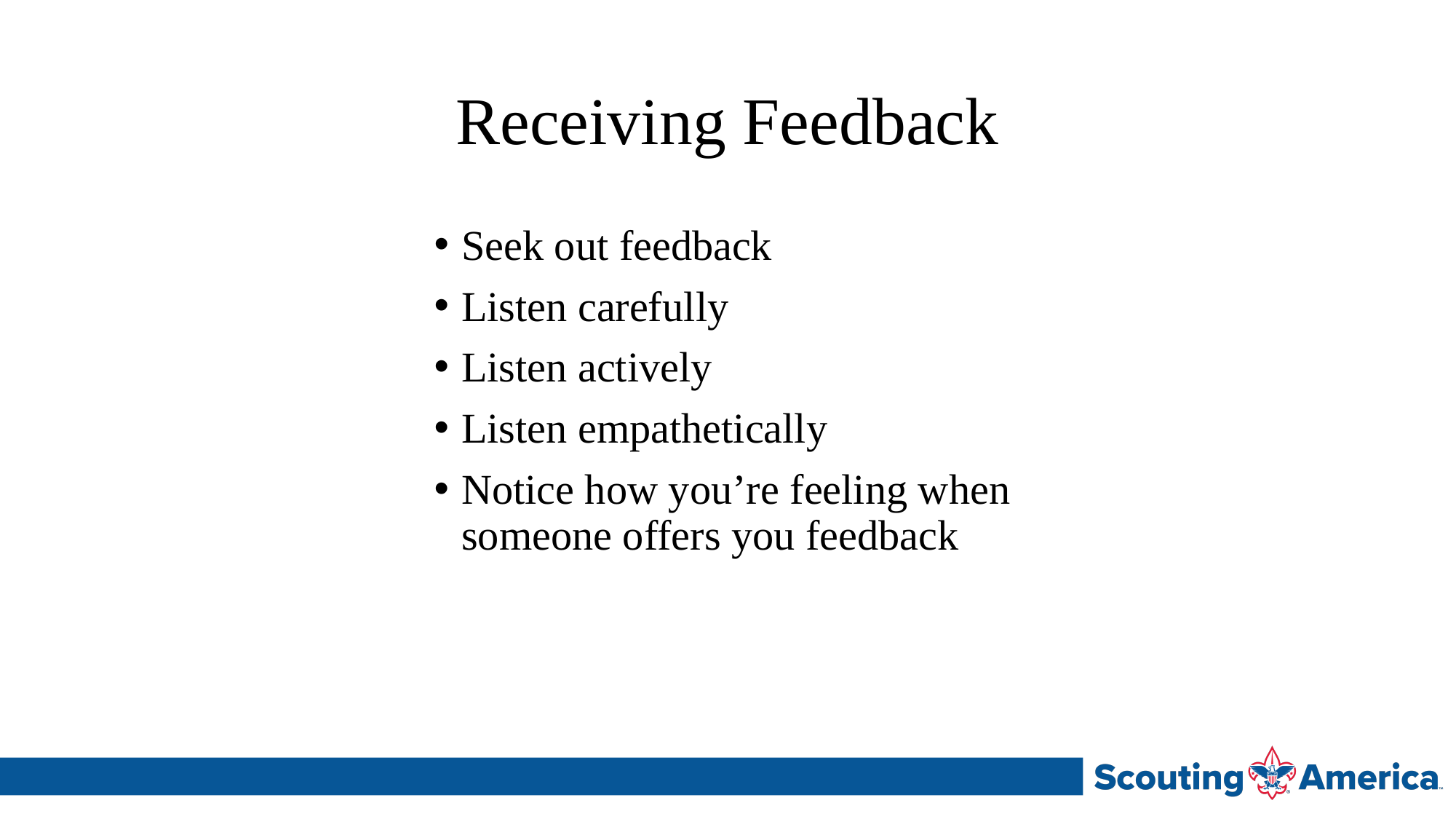

# Receiving Feedback
Seek out feedback
Listen carefully
Listen actively
Listen empathetically
Notice how you’re feeling when someone offers you feedback